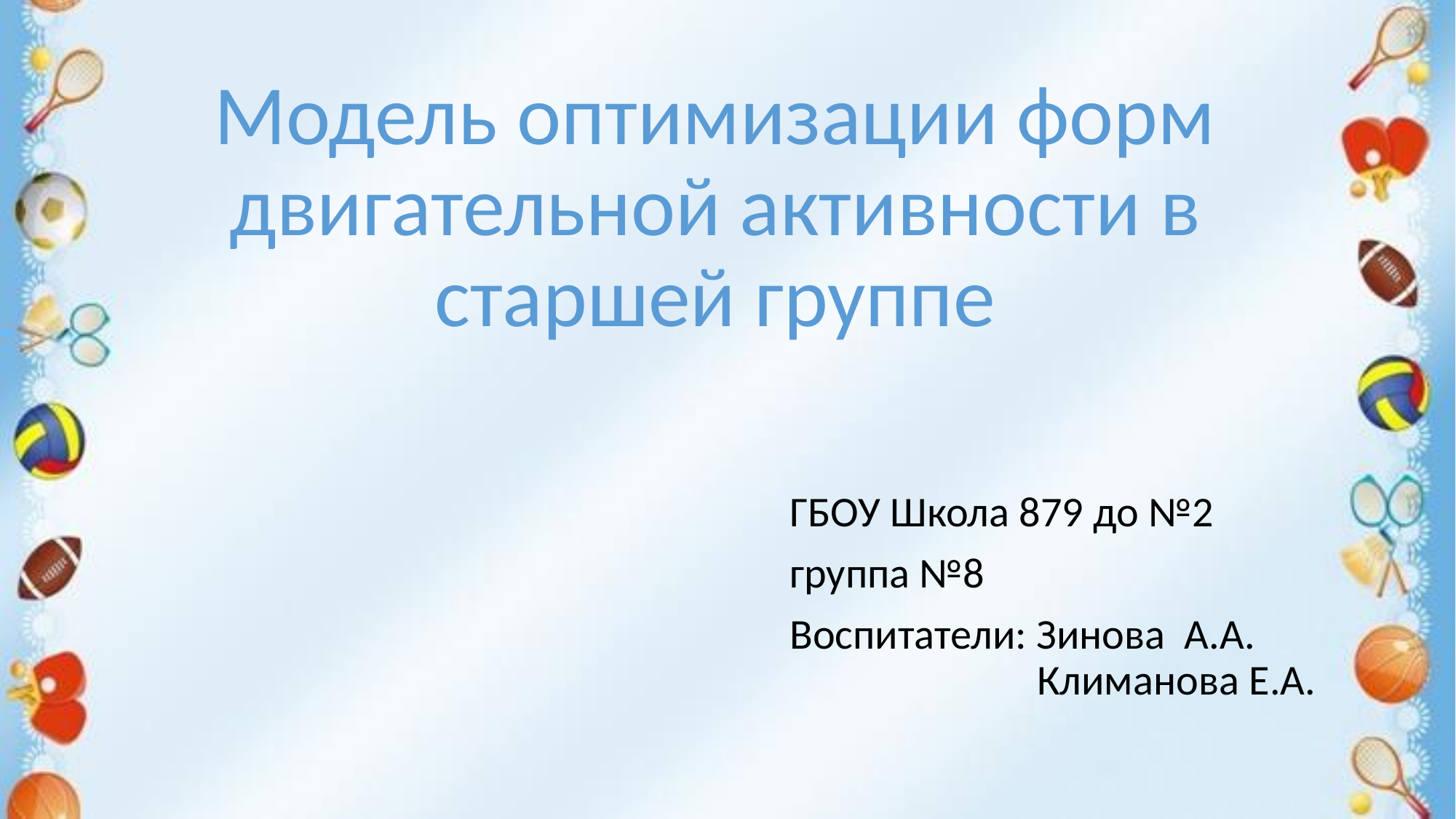

# Модель оптимизации форм двигательной активности в старшей группе

ГБОУ Школа 879 до №2
группа №8
Воспитатели: Зинова  А.А. 			   Климанова Е.А.